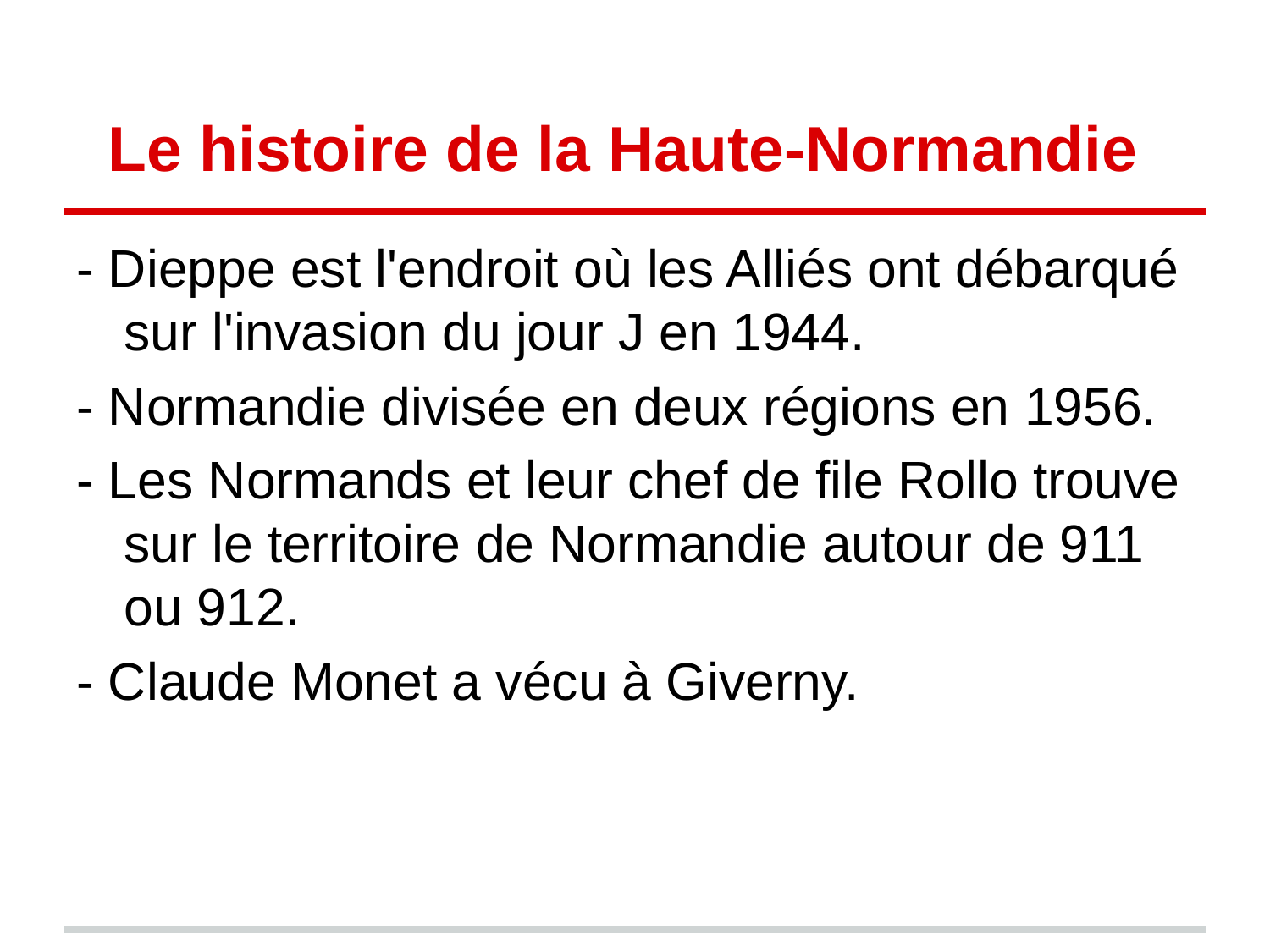

# Le histoire de la Haute-Normandie
- Dieppe est l'endroit où les Alliés ont débarqué sur l'invasion du jour J en 1944.
- Normandie divisée en deux régions en 1956.
- Les Normands et leur chef de file Rollo trouve sur le territoire de Normandie autour de 911 ou 912.
- Claude Monet a vécu à Giverny.